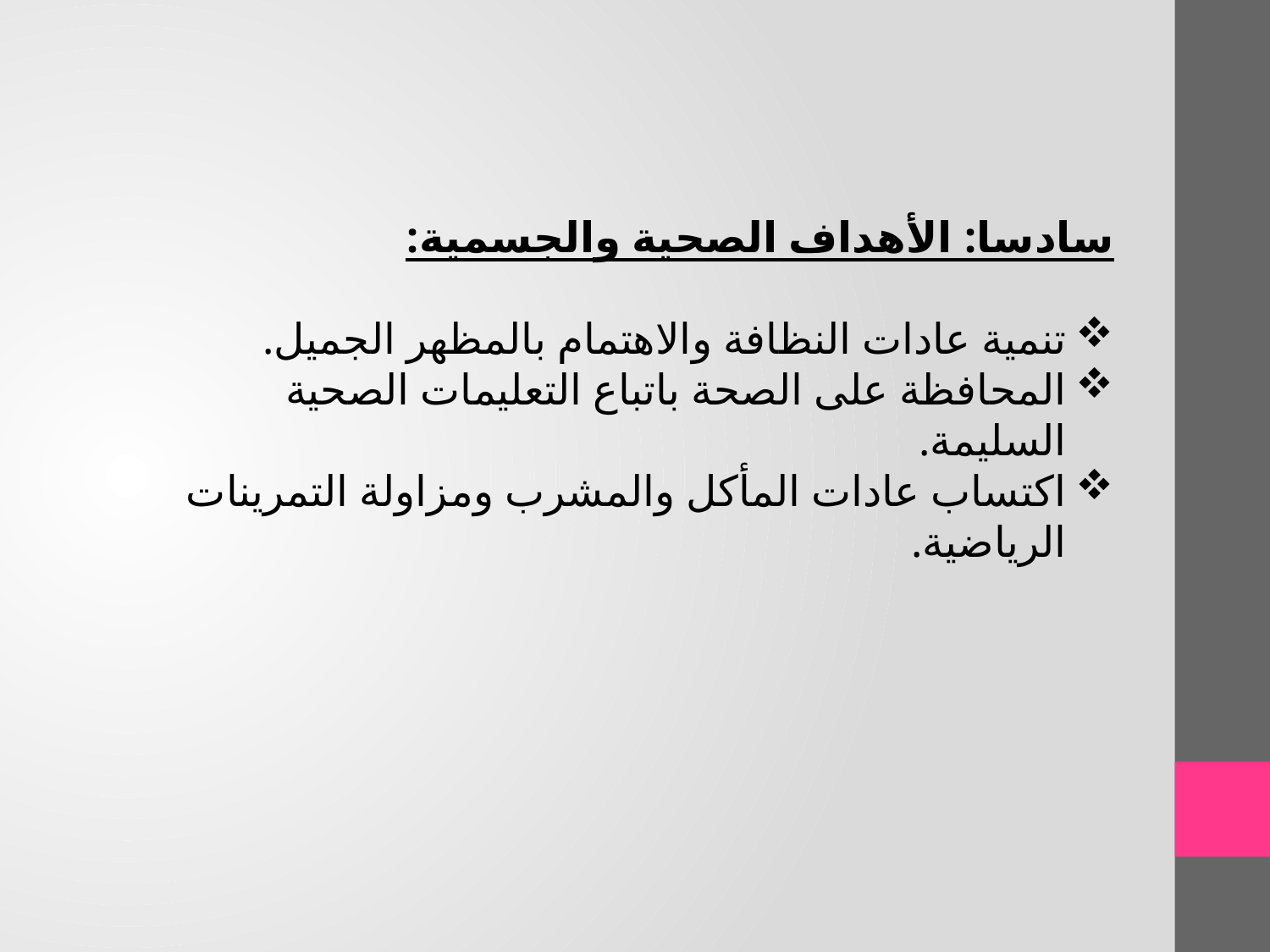

سادسا: الأهداف الصحية والجسمية:

تنمية عادات النظافة والاهتمام بالمظهر الجميل.
المحافظة على الصحة باتباع التعليمات الصحية السليمة.
اكتساب عادات المأكل والمشرب ومزاولة التمرينات الرياضية.